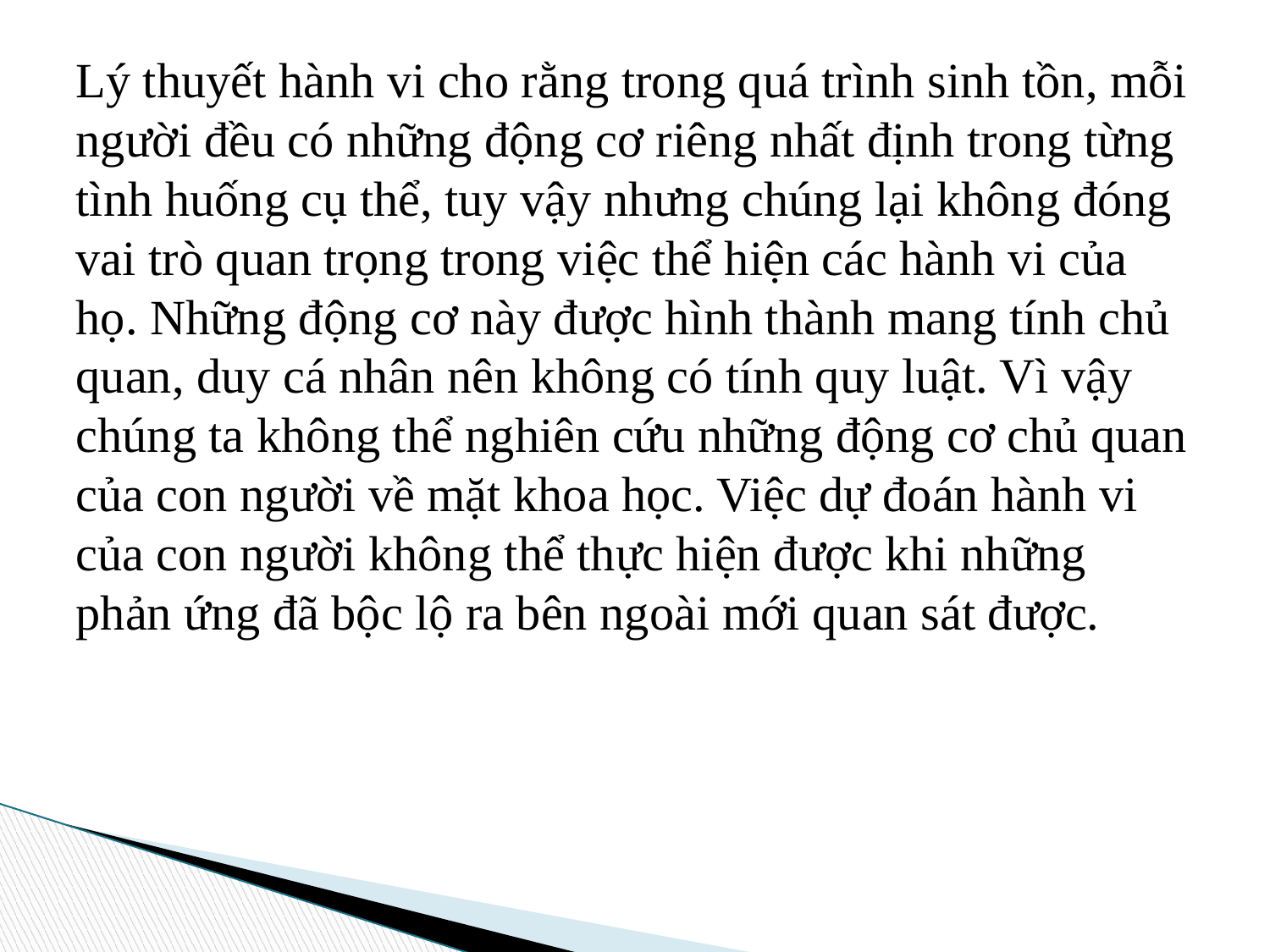

Lý thuyết hành vi cho rằng trong quá trình sinh tồn, mỗi người đều có những động cơ riêng nhất định trong từng tình huống cụ thể, tuy vậy nhưng chúng lại không đóng vai trò quan trọng trong việc thể hiện các hành vi của họ. Những động cơ này được hình thành mang tính chủ quan, duy cá nhân nên không có tính quy luật. Vì vậy chúng ta không thể nghiên cứu những động cơ chủ quan của con người về mặt khoa học. Việc dự đoán hành vi của con người không thể thực hiện được khi những phản ứng đã bộc lộ ra bên ngoài mới quan sát được.